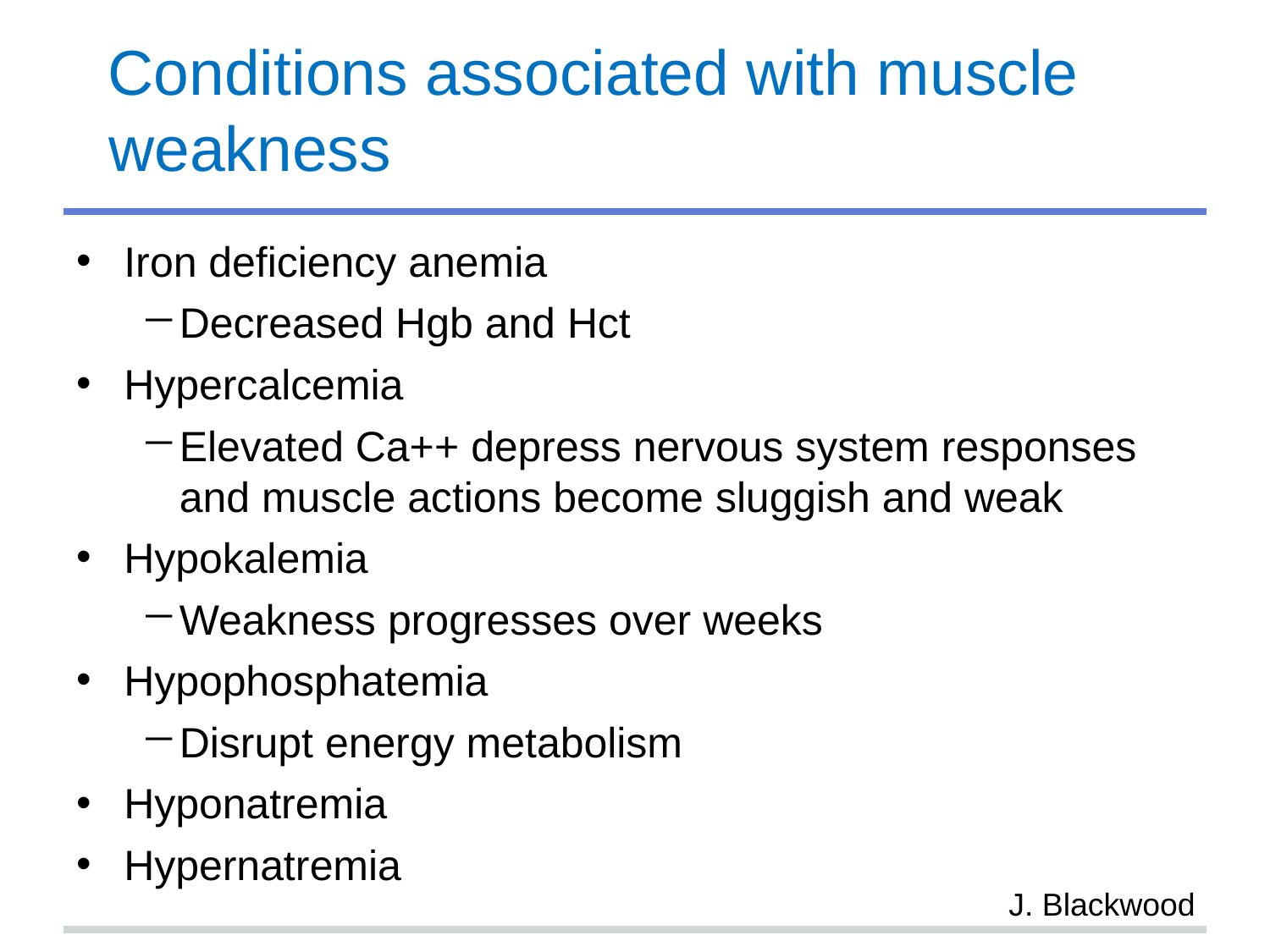

# Conditions associated with muscle weakness
Iron deficiency anemia
Decreased Hgb and Hct
Hypercalcemia
Elevated Ca++ depress nervous system responses and muscle actions become sluggish and weak
Hypokalemia
Weakness progresses over weeks
Hypophosphatemia
Disrupt energy metabolism
Hyponatremia
Hypernatremia

J. Blackwood